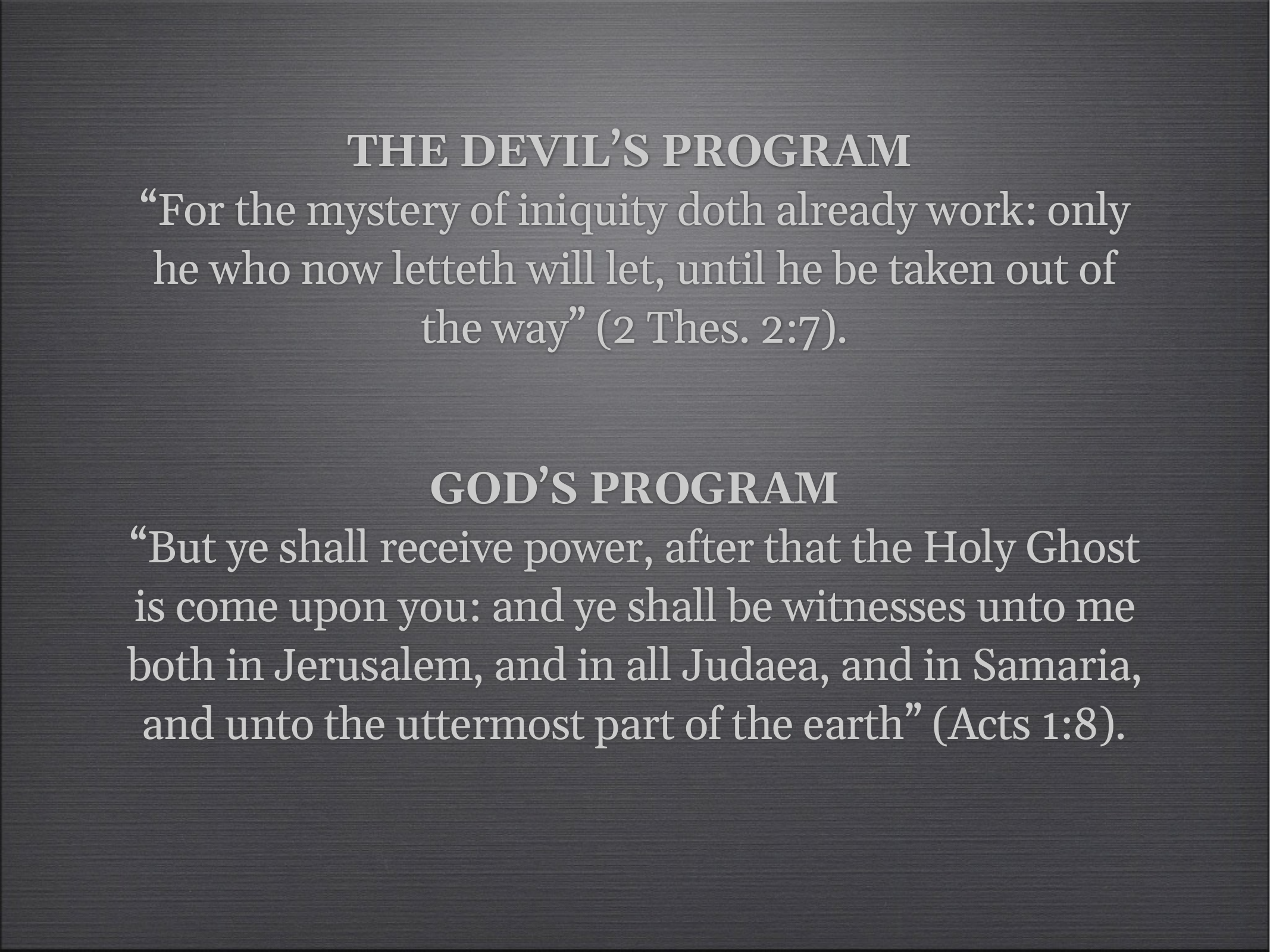

THE DEVIL’S PROGRAM
“For the mystery of iniquity doth already work: only he who now letteth will let, until he be taken out of the way” (2 Thes. 2:7).

GOD’S PROGRAM
“But ye shall receive power, after that the Holy Ghost is come upon you: and ye shall be witnesses unto me both in Jerusalem, and in all Judaea, and in Samaria, and unto the uttermost part of the earth” (Acts 1:8).